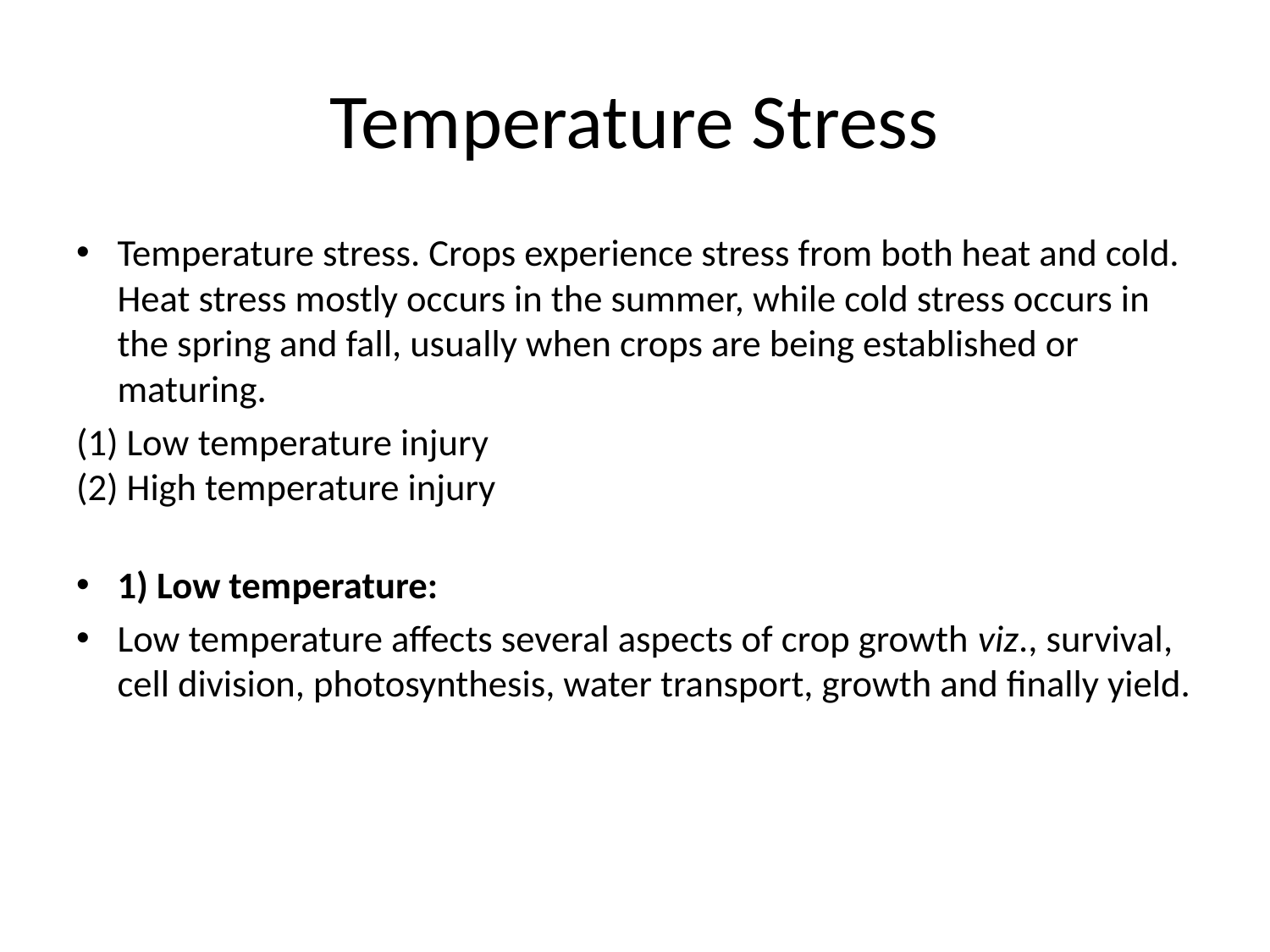

# Temperature Stress
Temperature stress. Crops experience stress from both heat and cold. Heat stress mostly occurs in the summer, while cold stress occurs in the spring and fall, usually when crops are being established or maturing.
(1) Low temperature injury 
(2) High temperature injury
1) Low temperature:
Low temperature affects several aspects of crop growth viz., survival, cell division, photosynthesis, water transport, growth and finally yield.